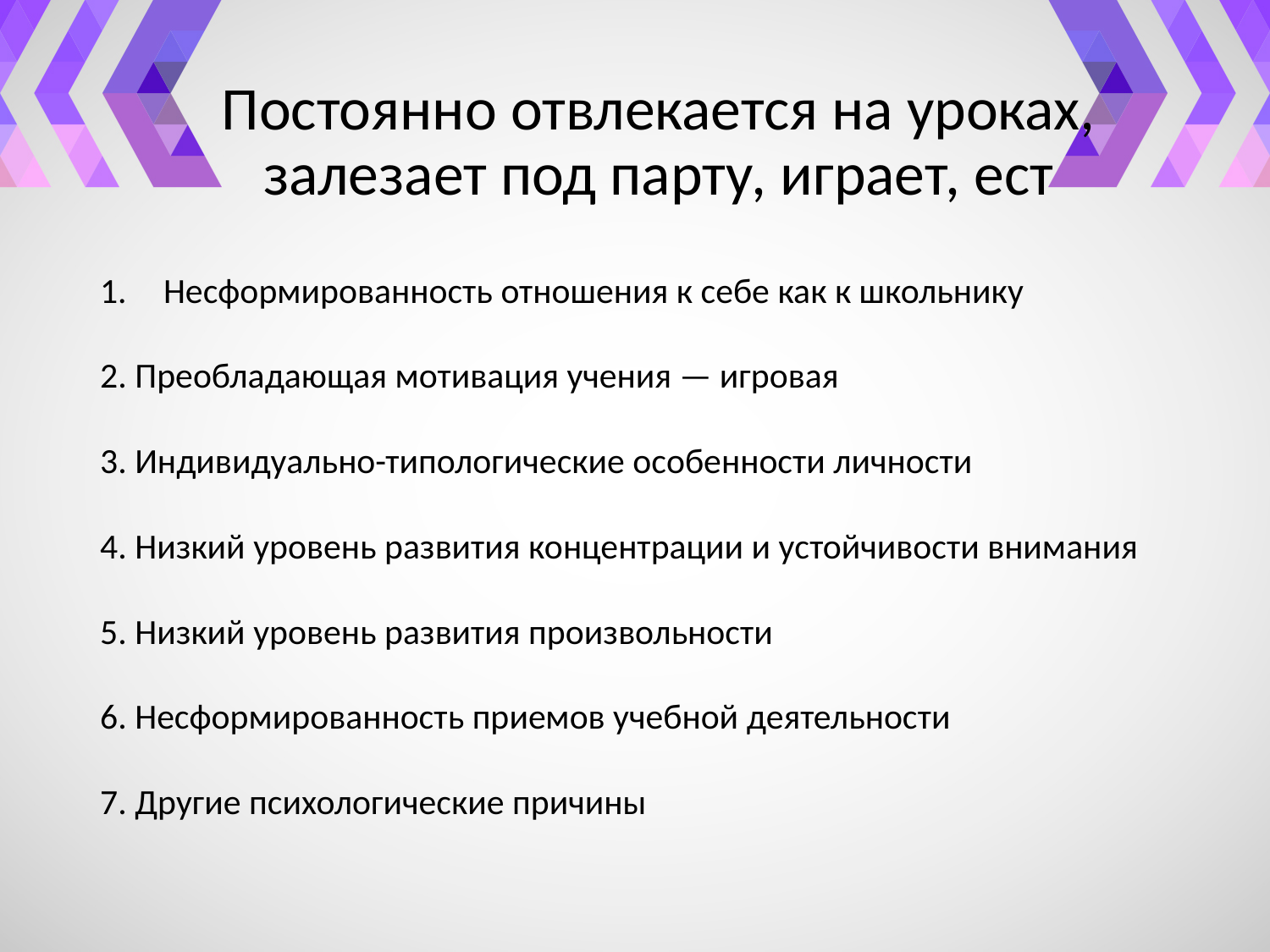

# Постоянно отвлекается на уроках, залезает под парту, играет, ест
Несформированность отношения к себе как к школьнику
2. Преобладающая мотивация учения — игровая
3. Индивидуально-типологические особенности личности
4. Низкий уровень развития концентрации и устойчивости внимания
5. Низкий уровень развития произвольности
6. Несформированность приемов учебной деятельности
7. Другие психологические причины